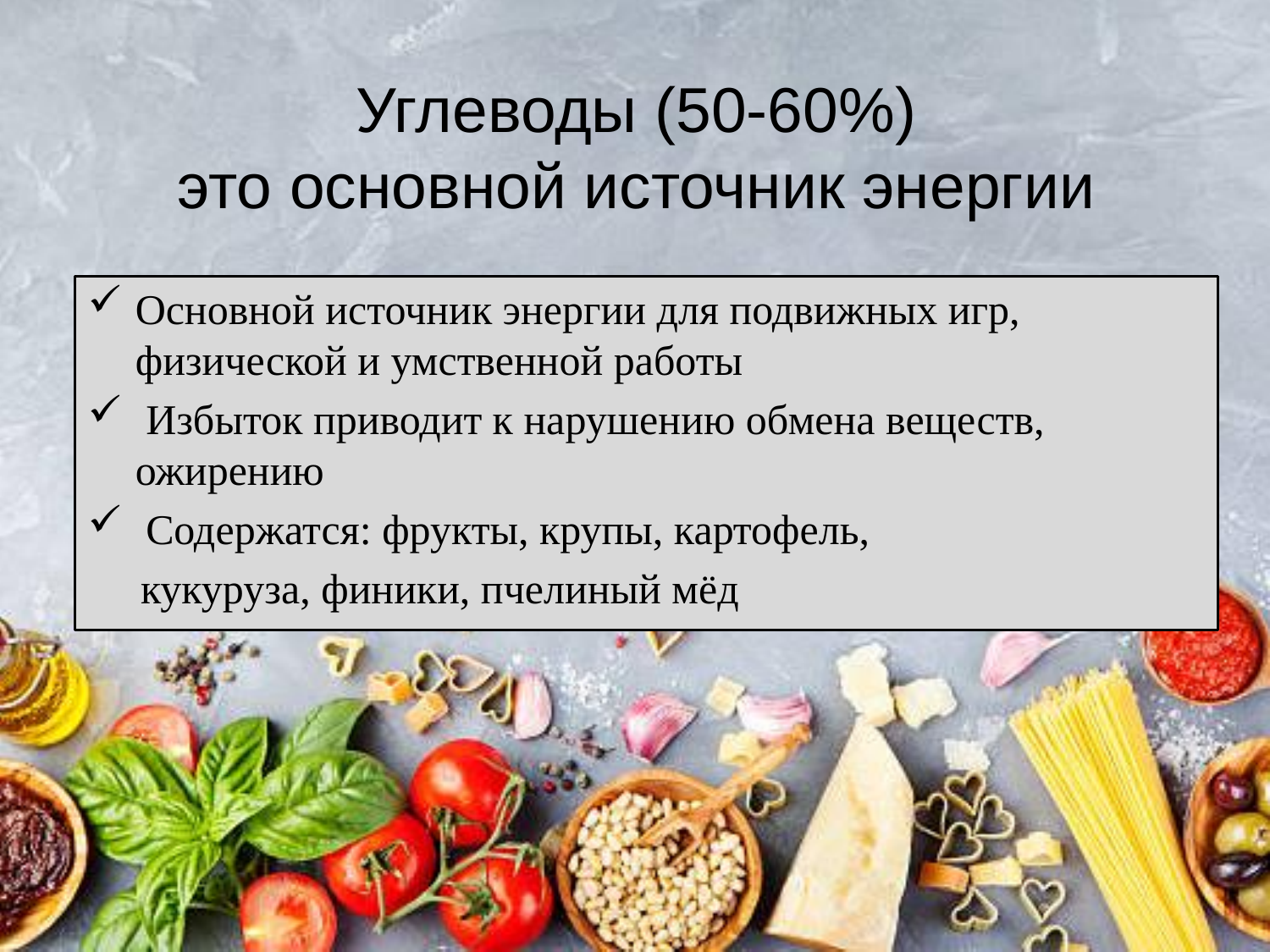

# Углеводы (50-60%) это основной источник энергии
Основной источник энергии для подвижных игр, физической и умственной работы
 Избыток приводит к нарушению обмена веществ, ожирению
 Содержатся: фрукты, крупы, картофель,
     кукуруза, финики, пчелиный мёд